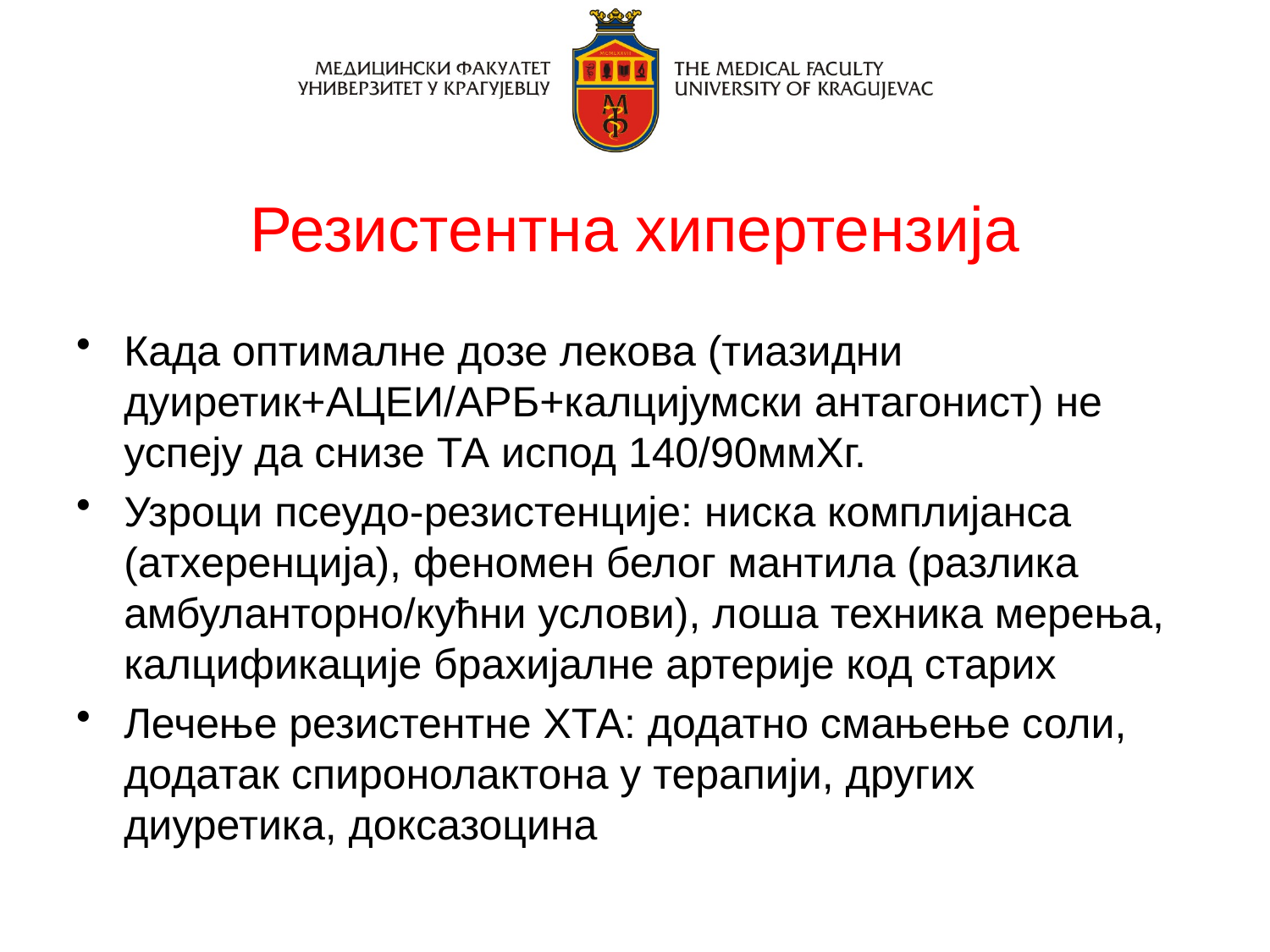

# Резистентна хипертензија
Када оптималне дозе лекова (тиазидни дуиретик+АЦЕИ/АРБ+калцијумски антагонист) не успеју да снизе ТА испод 140/90ммХг.
Узроци псеудо-резистенције: ниска комплијанса (атхеренција), феномен белог мантила (разлика амбуланторно/кућни услови), лоша техника мерења, калцификације брахијалне артерије код старих
Лечење резистентне ХТА: додатно смањење соли, додатак спиронолактона у терапији, других диуретика, доксазоцина